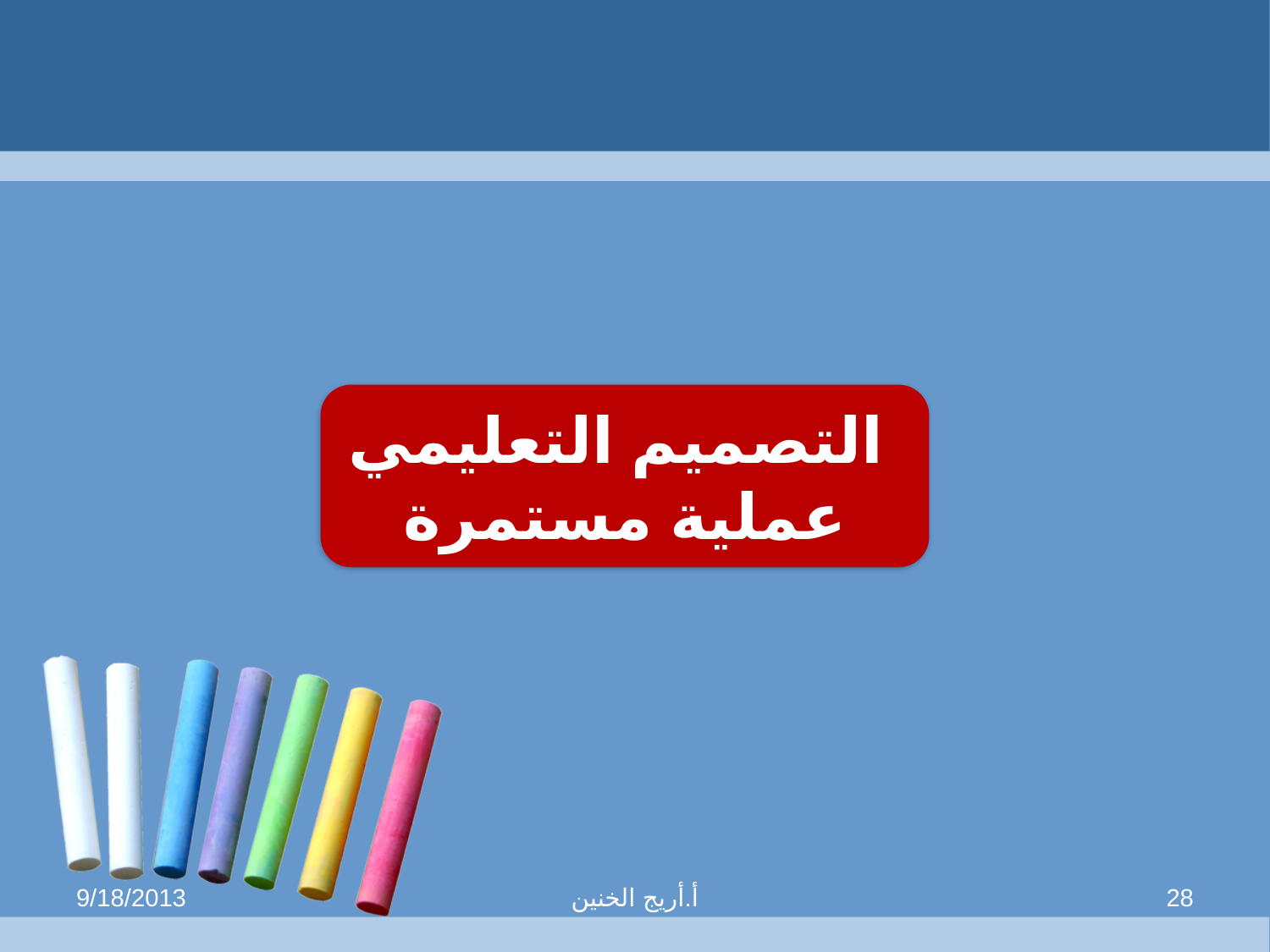

#

التصميم التعليمي
عملية مستمرة
9/18/2013
أ.أريج الخنين
28